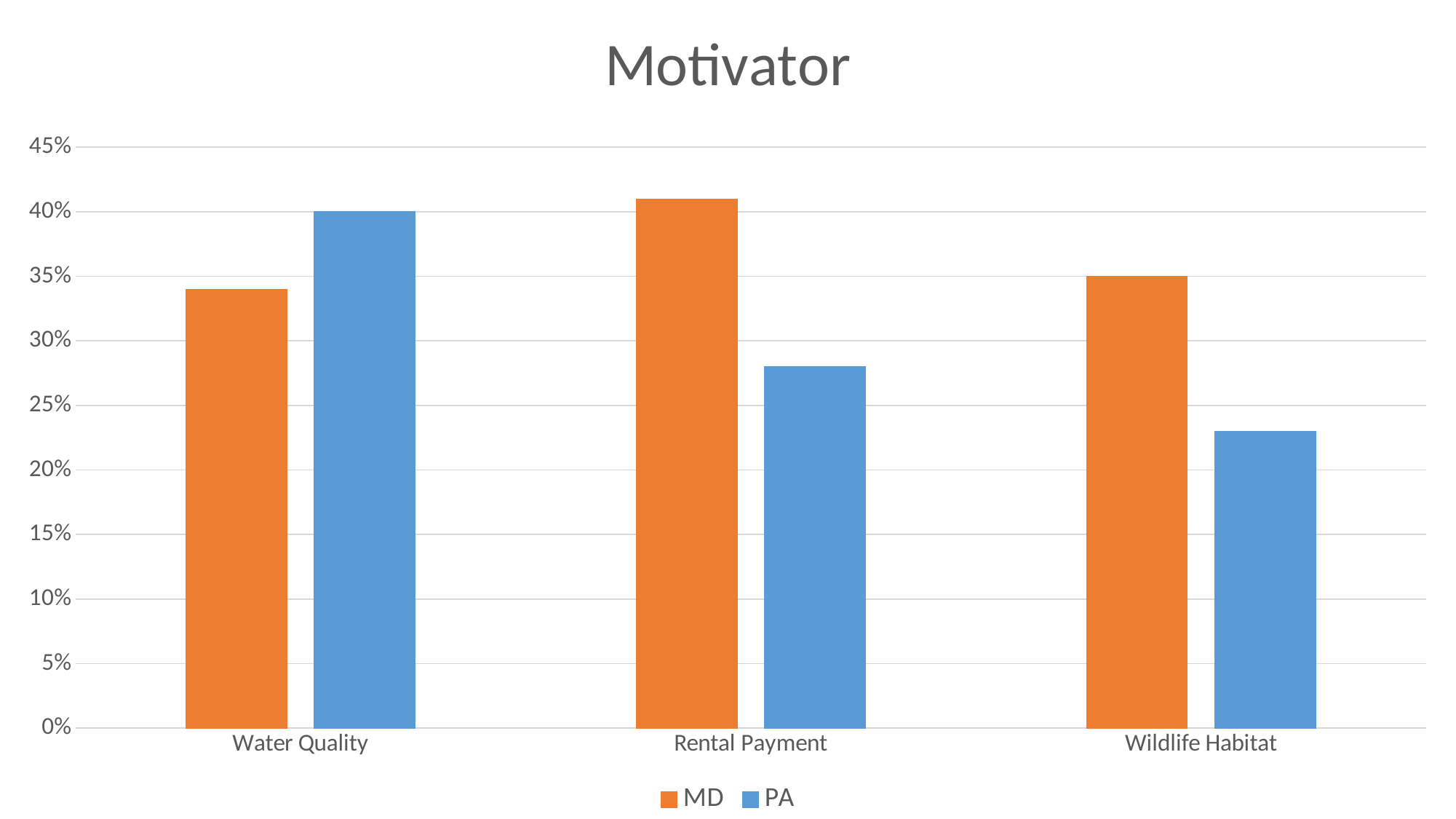

### Chart: Motivator

| Category | MD | PA |
|---|---|---|
| Water Quality | 0.34 | 0.4 |
| Rental Payment | 0.41 | 0.28 |
| Wildlife Habitat | 0.35 | 0.23 |